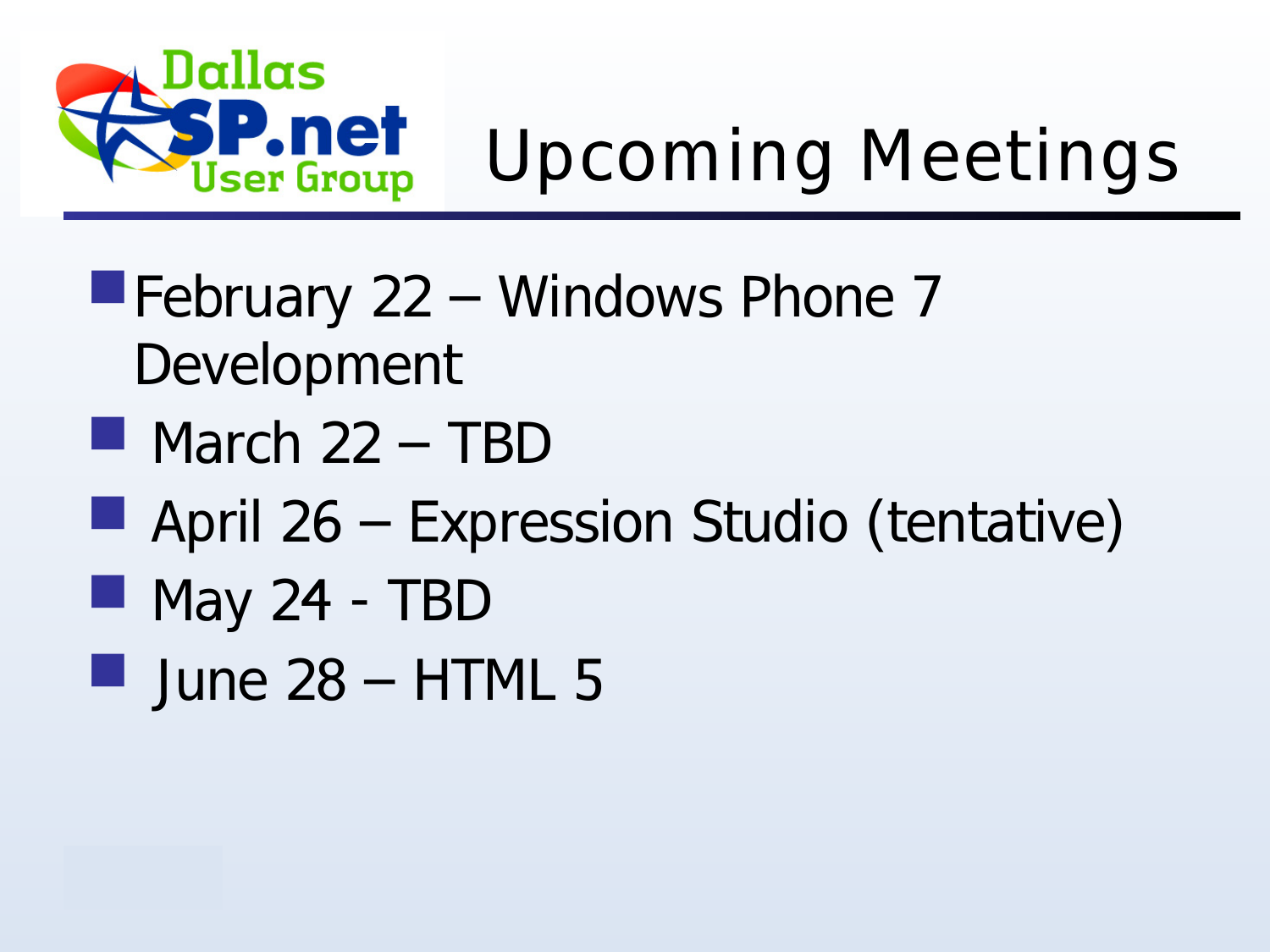

# Upcoming Meetings
February 22 – Windows Phone 7 Development
 March 22 – TBD
 April 26 – Expression Studio (tentative)
 May 24 - TBD
 June 28 – HTML 5